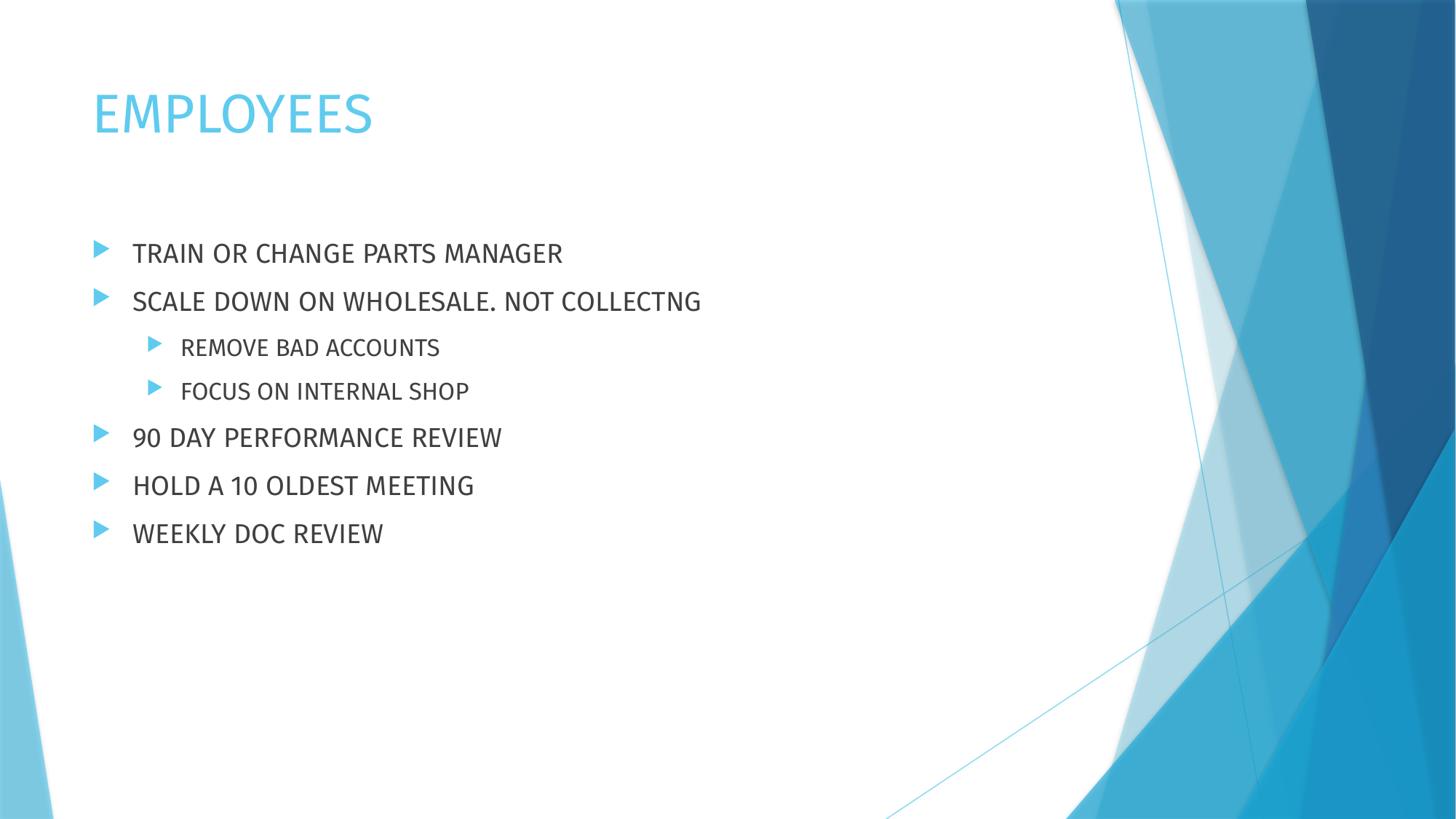

# EMPLOYEES
TRAIN OR CHANGE PARTS MANAGER
SCALE DOWN ON WHOLESALE. NOT COLLECTNG
REMOVE BAD ACCOUNTS
FOCUS ON INTERNAL SHOP
90 DAY PERFORMANCE REVIEW
HOLD A 10 OLDEST MEETING
WEEKLY DOC REVIEW